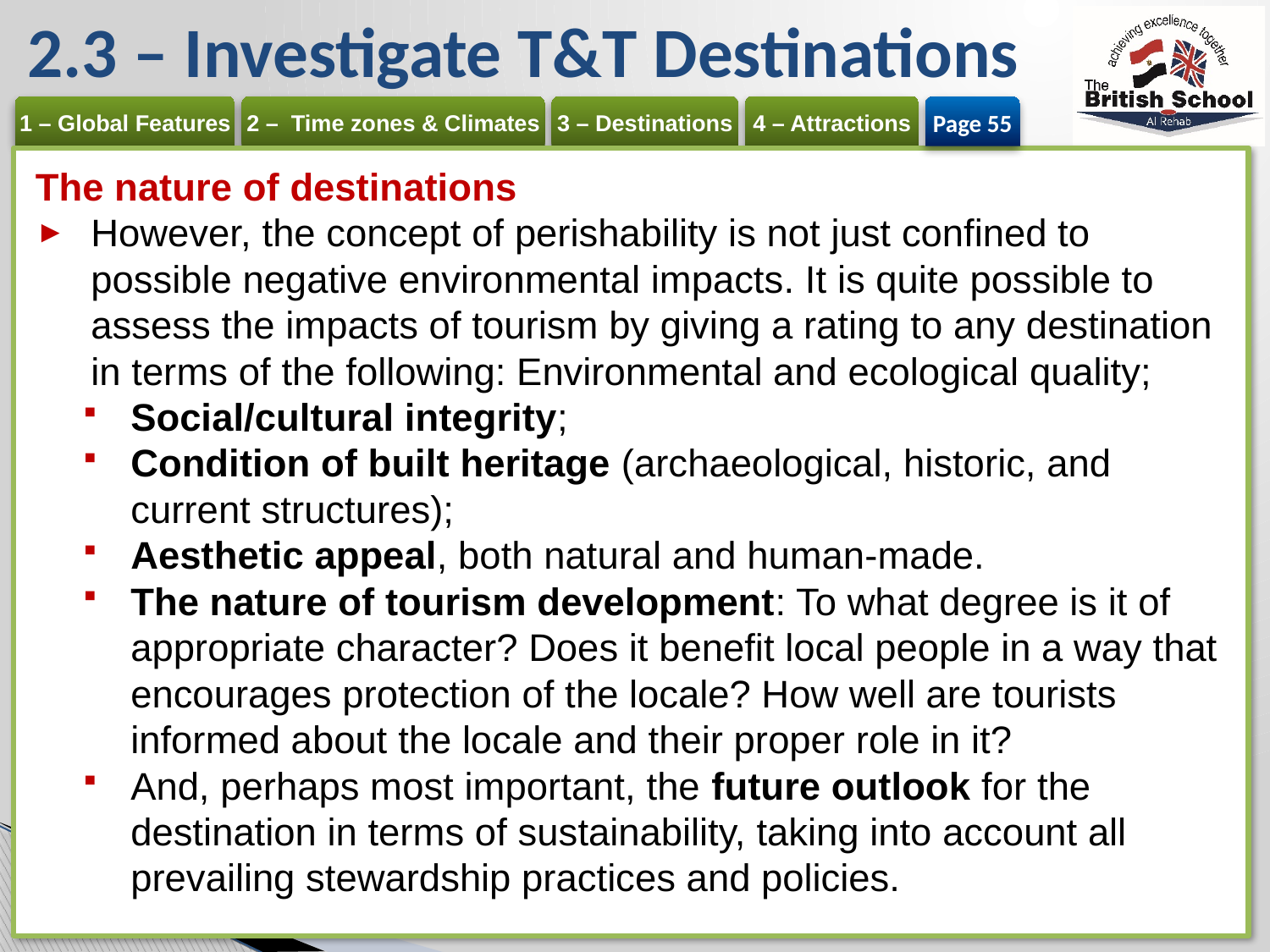

# 2.3 – Investigate T&T Destinations
Page 55
The nature of destinations
However, the concept of perishability is not just confined to possible negative environmental impacts. It is quite possible to assess the impacts of tourism by giving a rating to any destination in terms of the following: Environmental and ecological quality;
Social/cultural integrity;
Condition of built heritage (archaeological, historic, and current structures);
Aesthetic appeal, both natural and human-made.
The nature of tourism development: To what degree is it of appropriate character? Does it benefit local people in a way that encourages protection of the locale? How well are tourists informed about the locale and their proper role in it?
And, perhaps most important, the future outlook for the destination in terms of sustainability, taking into account all prevailing stewardship practices and policies.